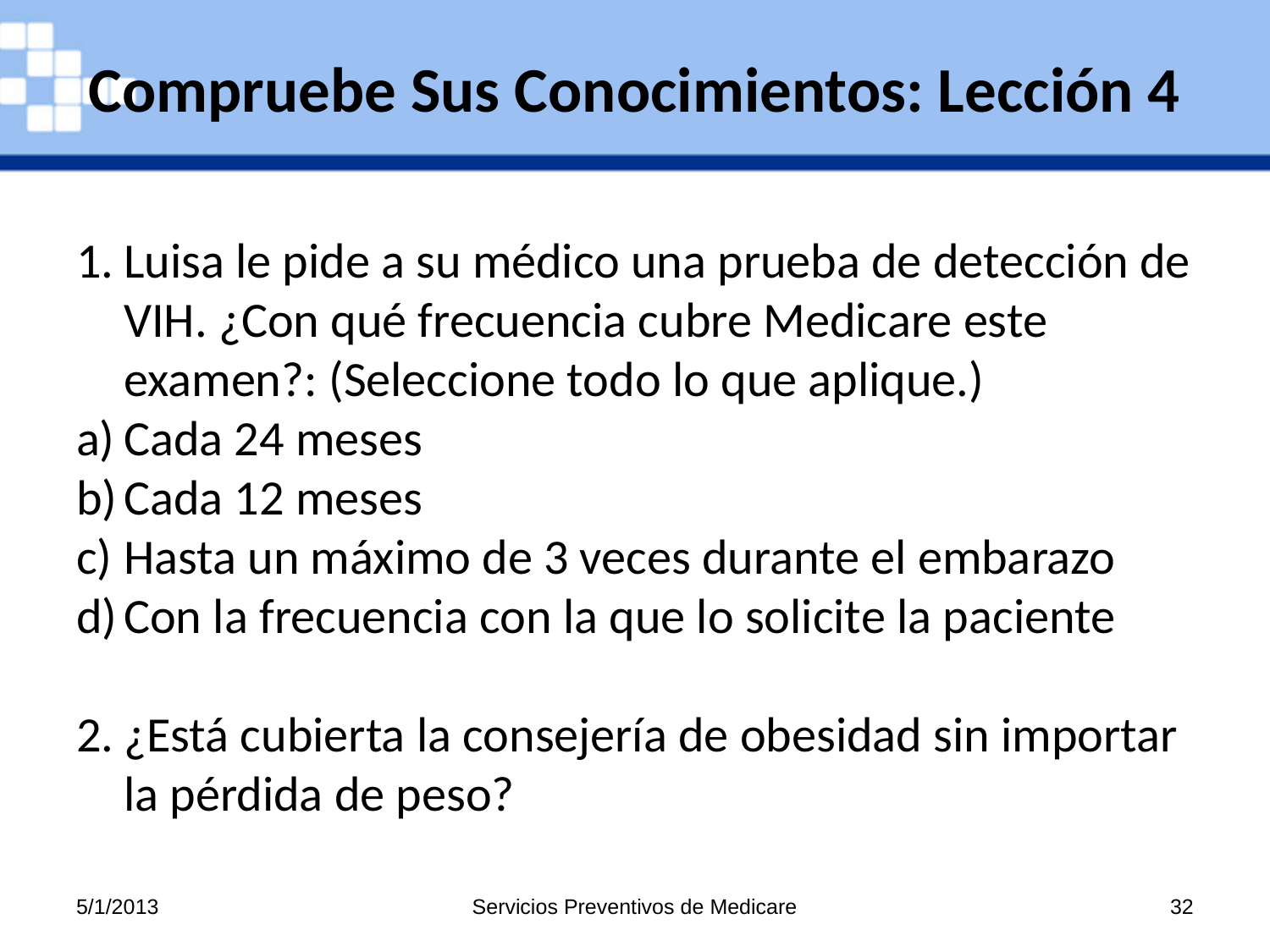

# Compruebe Sus Conocimientos: Lección 4
1.	Luisa le pide a su médico una prueba de detección de VIH. ¿Con qué frecuencia cubre Medicare este examen?: (Seleccione todo lo que aplique.)
Cada 24 meses
Cada 12 meses
Hasta un máximo de 3 veces durante el embarazo
Con la frecuencia con la que lo solicite la paciente

¿Está cubierta la consejería de obesidad sin importar la pérdida de peso?

5/1/2013
Servicios Preventivos de Medicare
32